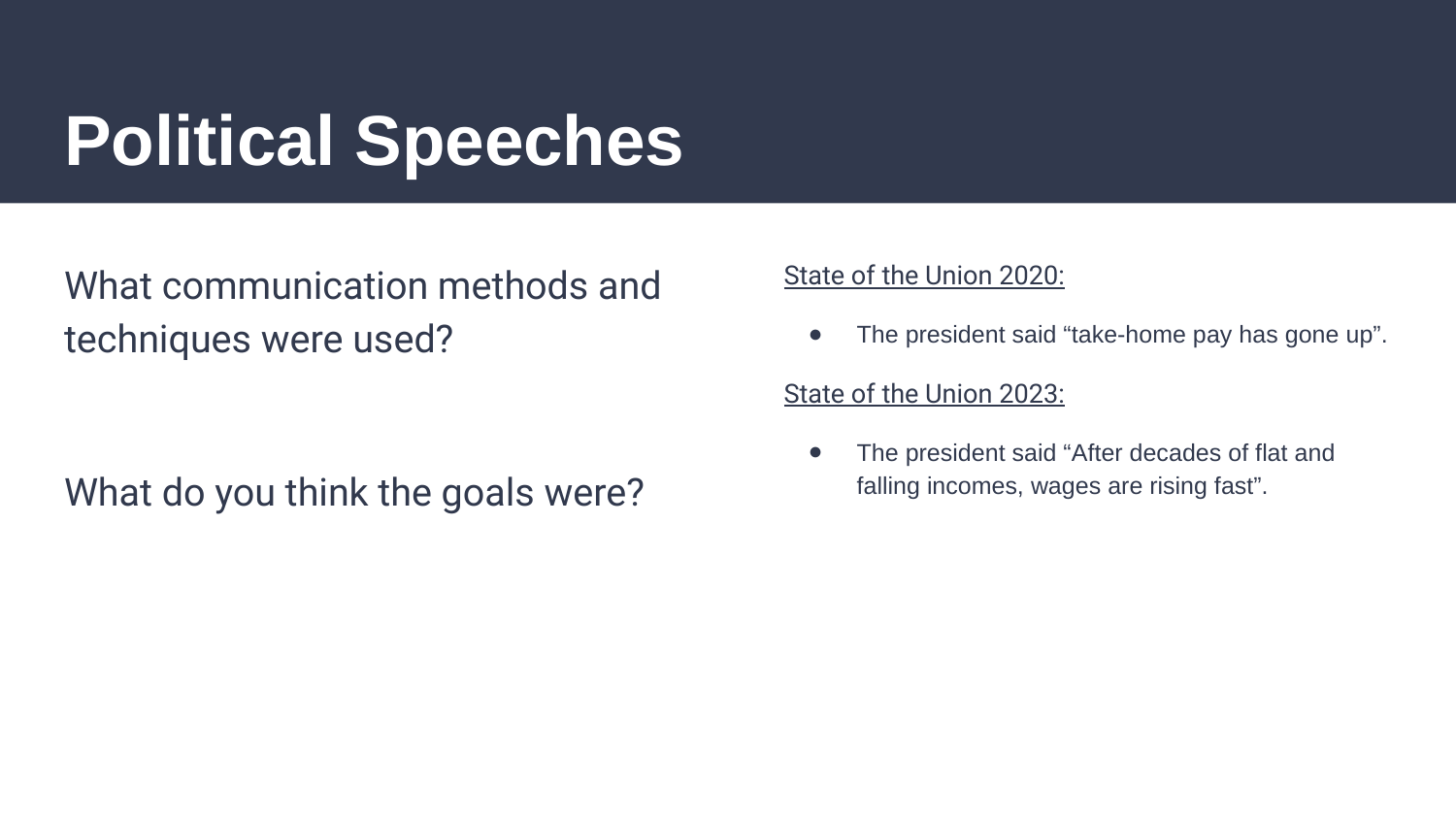

# Political Speeches
What communication methods and techniques were used?

What do you think the goals were?
State of the Union 2020:
The president said “take-home pay has gone up”.
State of the Union 2023:
The president said “After decades of flat and falling incomes, wages are rising fast”.